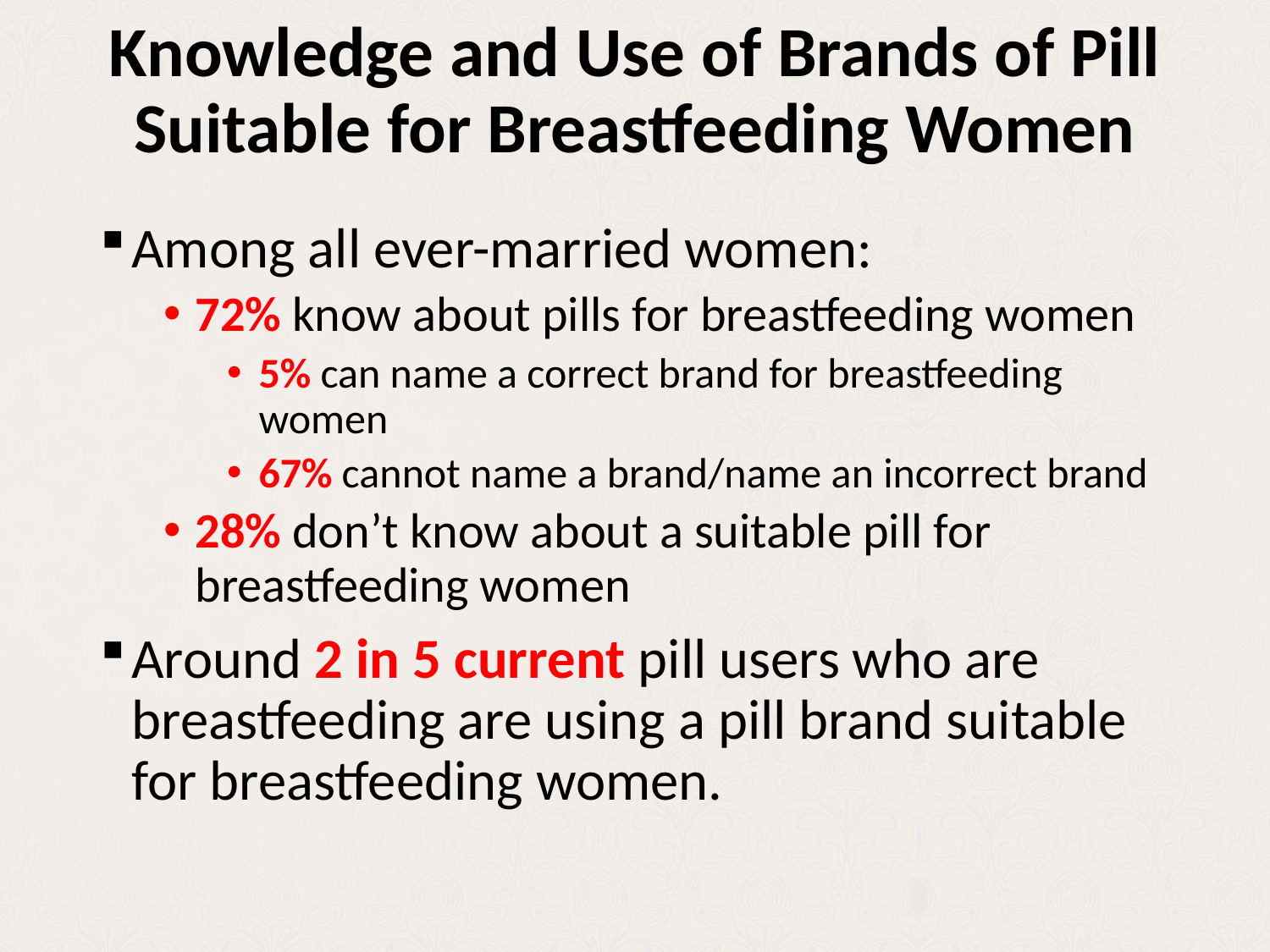

# Knowledge and Use of Brands of Pill Suitable for Breastfeeding Women
Among all ever-married women:
72% know about pills for breastfeeding women
5% can name a correct brand for breastfeeding women
67% cannot name a brand/name an incorrect brand
28% don’t know about a suitable pill for breastfeeding women
Around 2 in 5 current pill users who are breastfeeding are using a pill brand suitable for breastfeeding women.